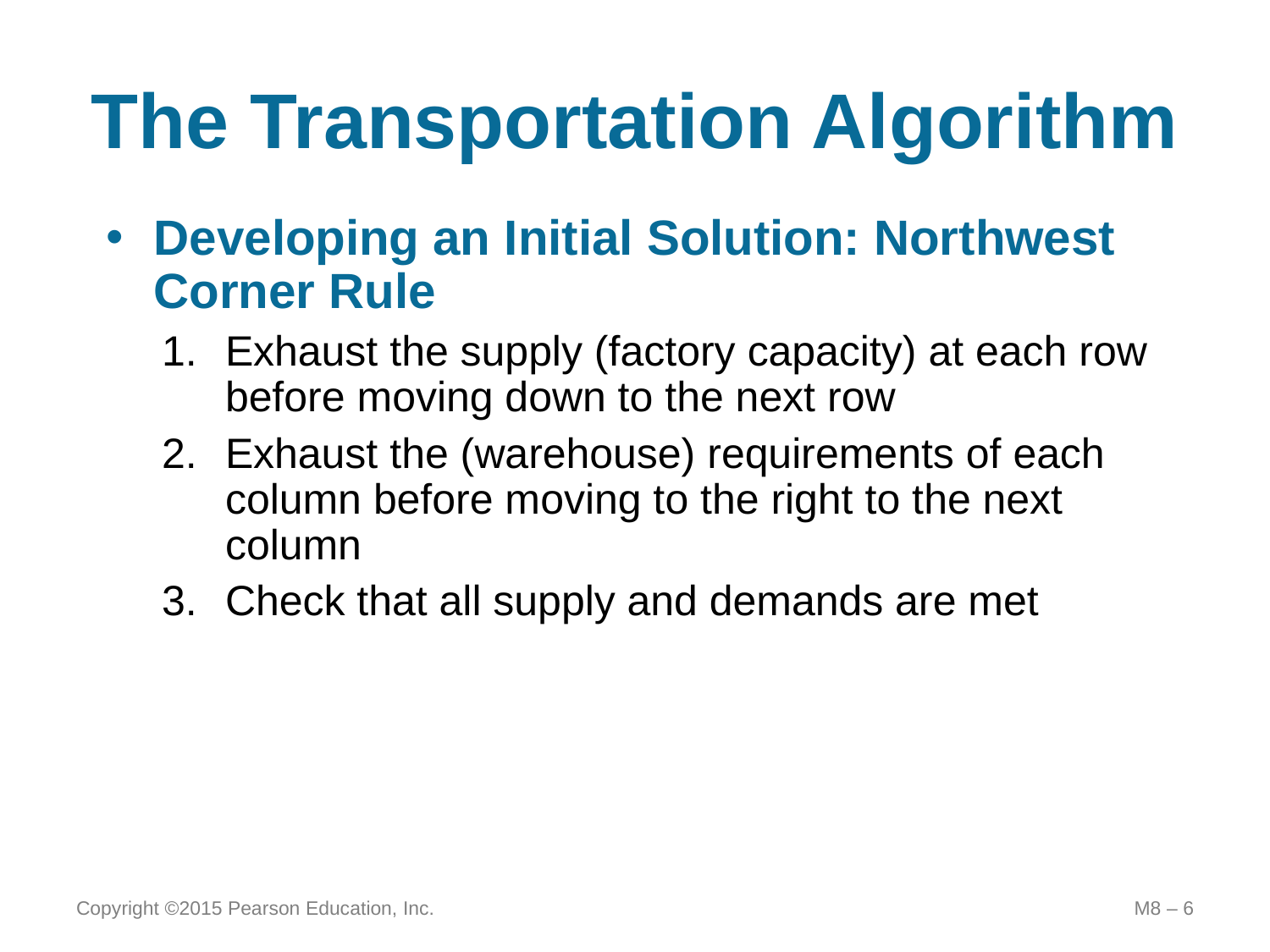

# The Transportation Algorithm
Developing an Initial Solution: Northwest Corner Rule
Exhaust the supply (factory capacity) at each row before moving down to the next row
Exhaust the (warehouse) requirements of each column before moving to the right to the next column
Check that all supply and demands are met
Copyright ©2015 Pearson Education, Inc.
M8 – 6